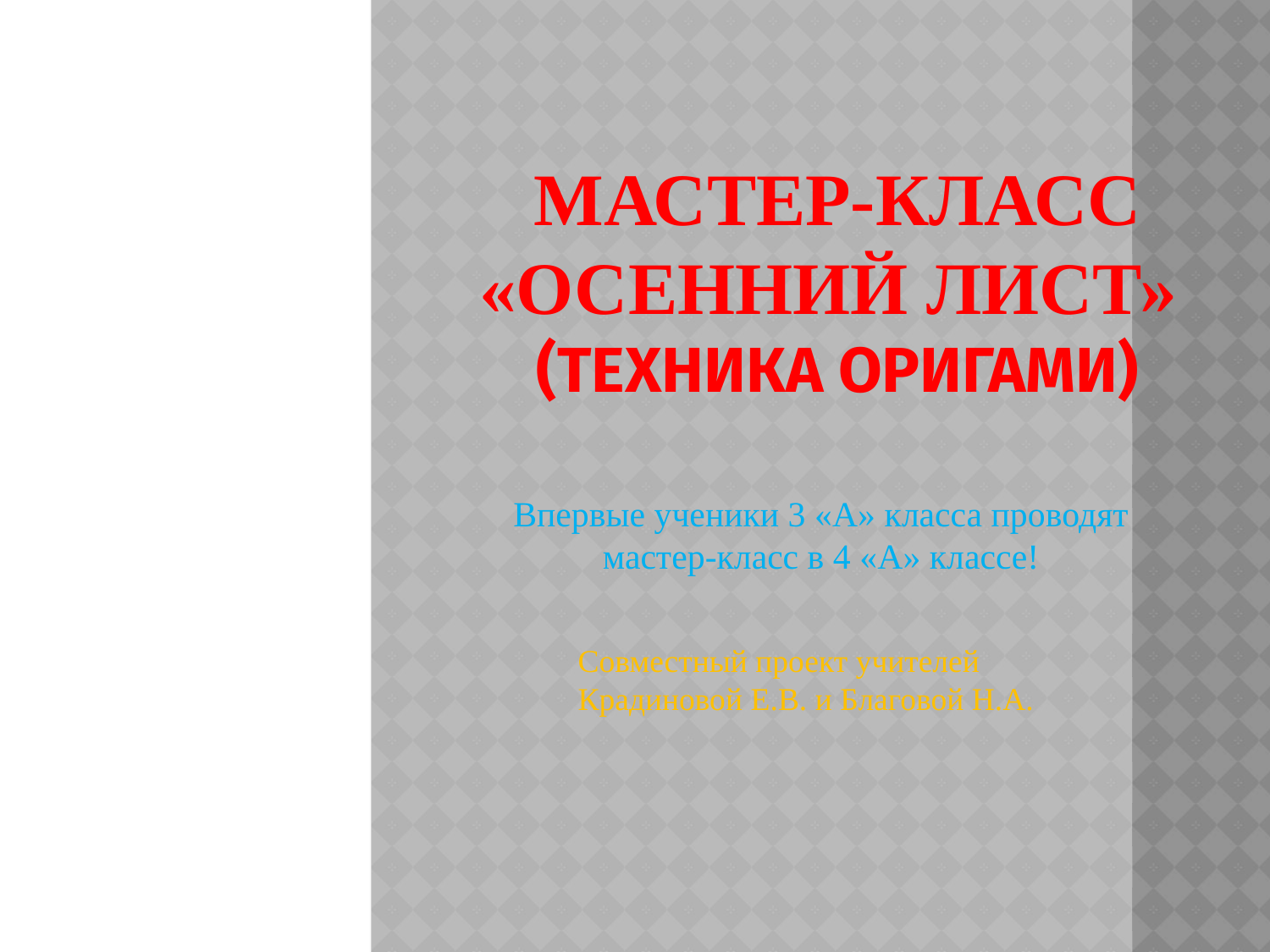

# Мастер-класс «Осенний лист» (техника оригами)
Впервые ученики 3 «А» класса проводят мастер-класс в 4 «А» классе!
Совместный проект учителей
Крадиновой Е.В. и Благовой Н.А.